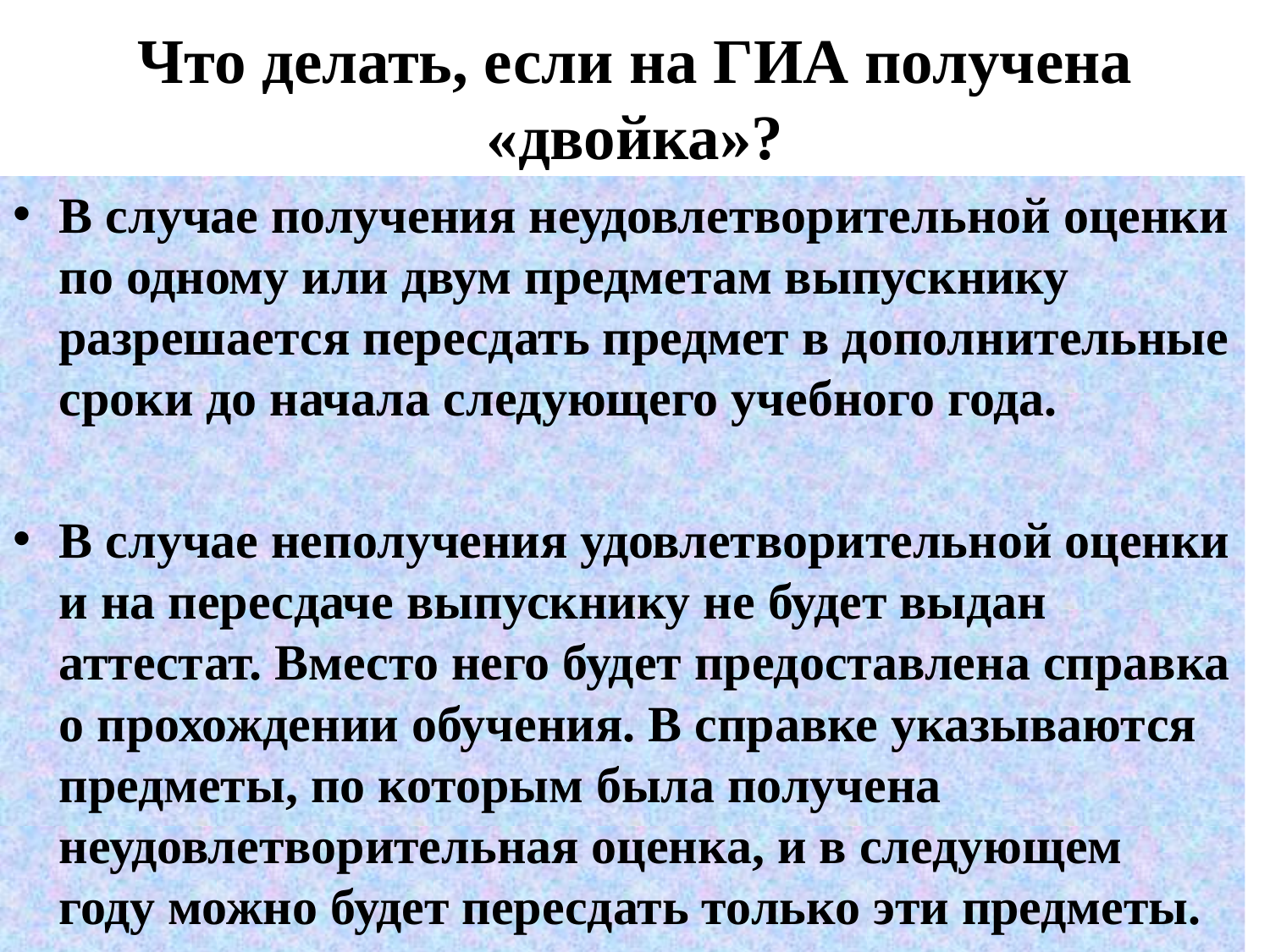

# Что делать, если на ГИА получена «двойка»?
В случае получения неудовлетворительной оценки по одному или двум предметам выпускнику разрешается пересдать предмет в дополнительные сроки до начала следующего учебного года.

В случае неполучения удовлетворительной оценки и на пересдаче выпускнику не будет выдан аттестат. Вместо него будет предоставлена справка о прохождении обучения. В справке указываются предметы, по которым была получена неудовлетворительная оценка, и в следующем году можно будет пересдать только эти предметы.